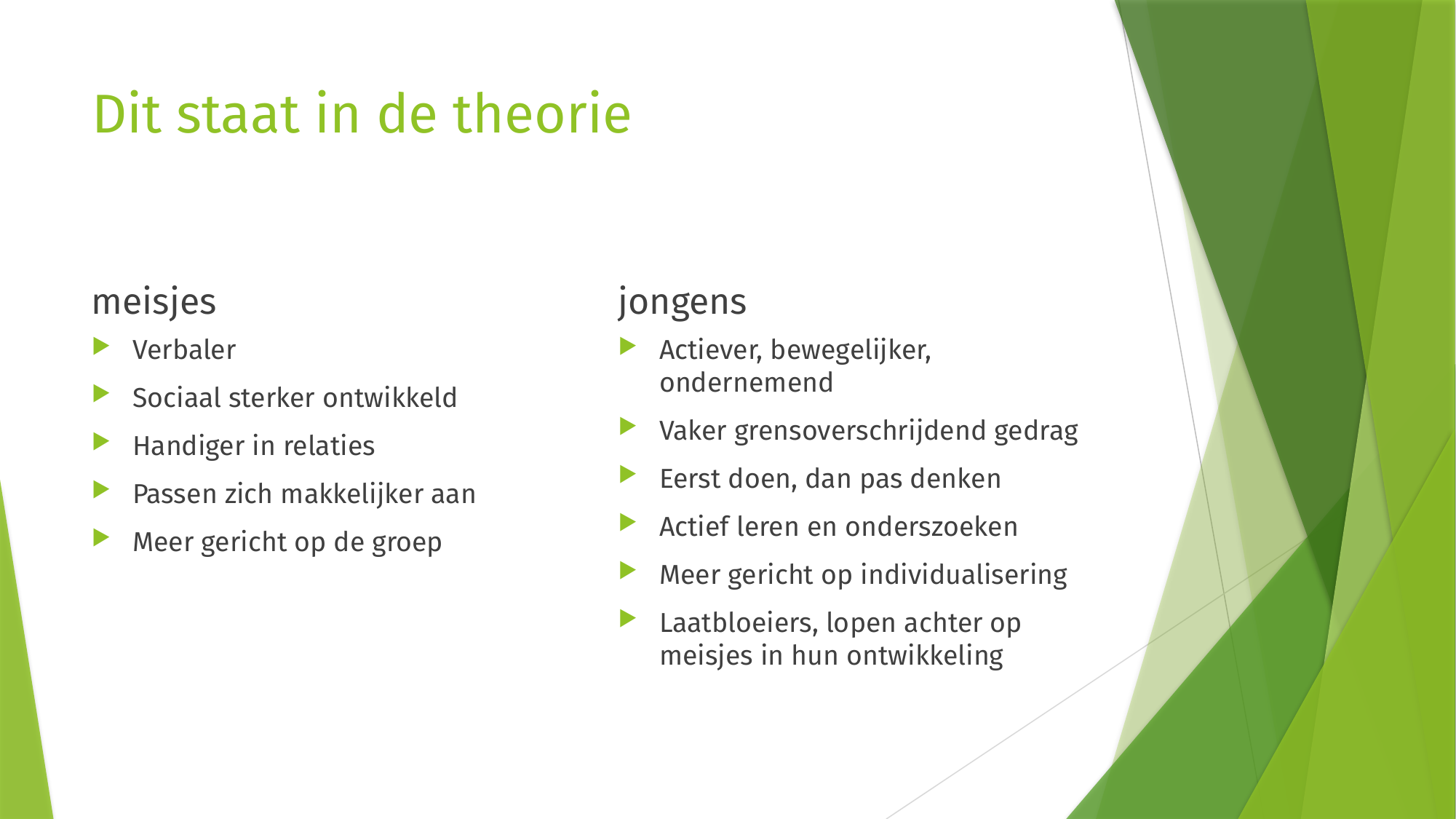

# Dit staat in de theorie
meisjes
jongens
Verbaler
Sociaal sterker ontwikkeld
Handiger in relaties
Passen zich makkelijker aan
Meer gericht op de groep

Actiever, bewegelijker, ondernemend
Vaker grensoverschrijdend gedrag
Eerst doen, dan pas denken
Actief leren en onderszoeken
Meer gericht op individualisering
Laatbloeiers, lopen achter op meisjes in hun ontwikkeling